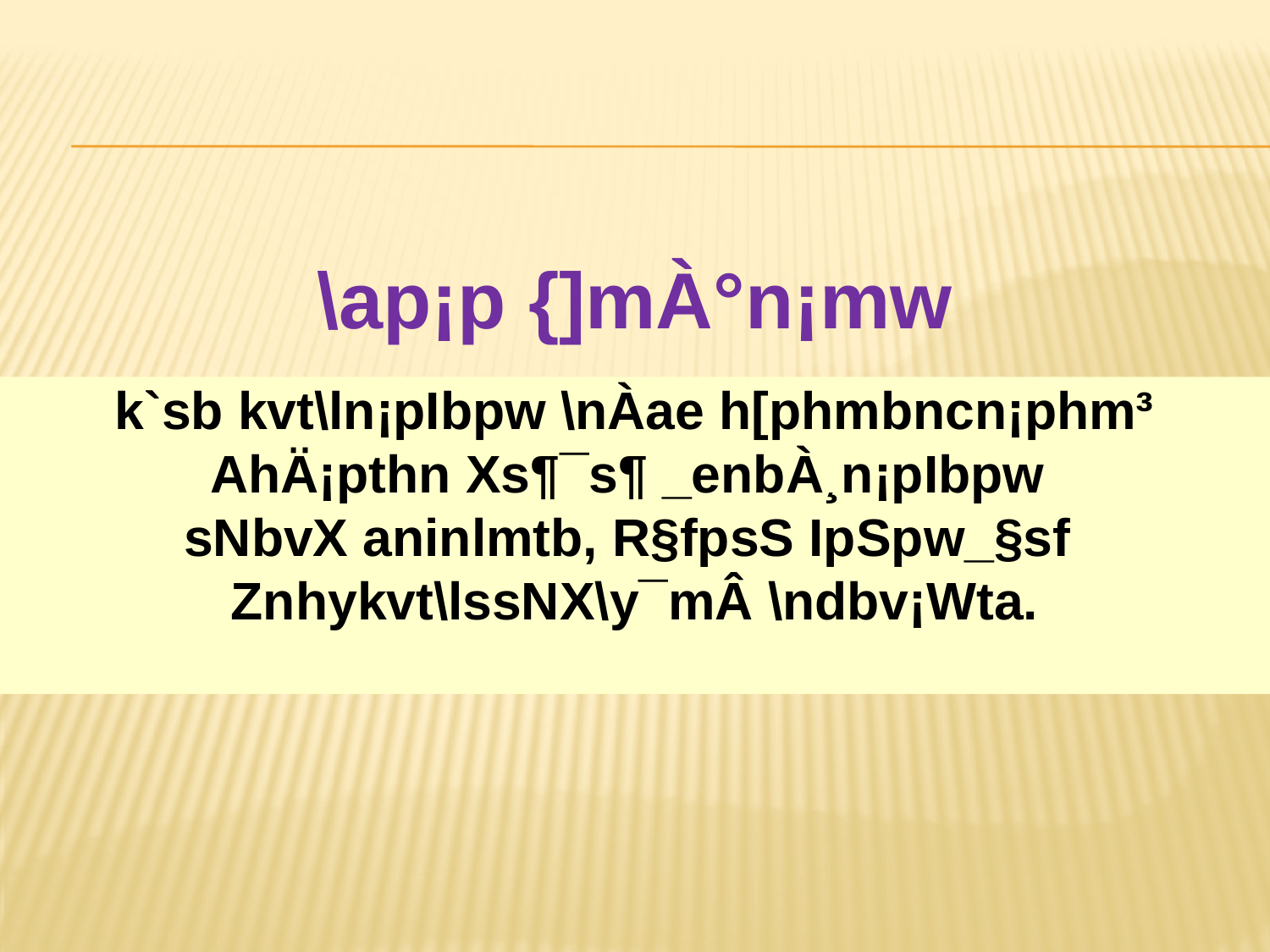

\ap¡p {]mÀ°n¡mw

k`sb kvt\ln¡pIbpw \nÀae h[phmbncn¡phm³ AhÄ¡pth­n Xs¶¯s¶ _enbÀ¸n¡pIbpw
sNbvX aninlmtb, R§fpsS IpSpw_§sf
Znhykvt\lssNX\y¯mÂ \ndbv¡Wta.